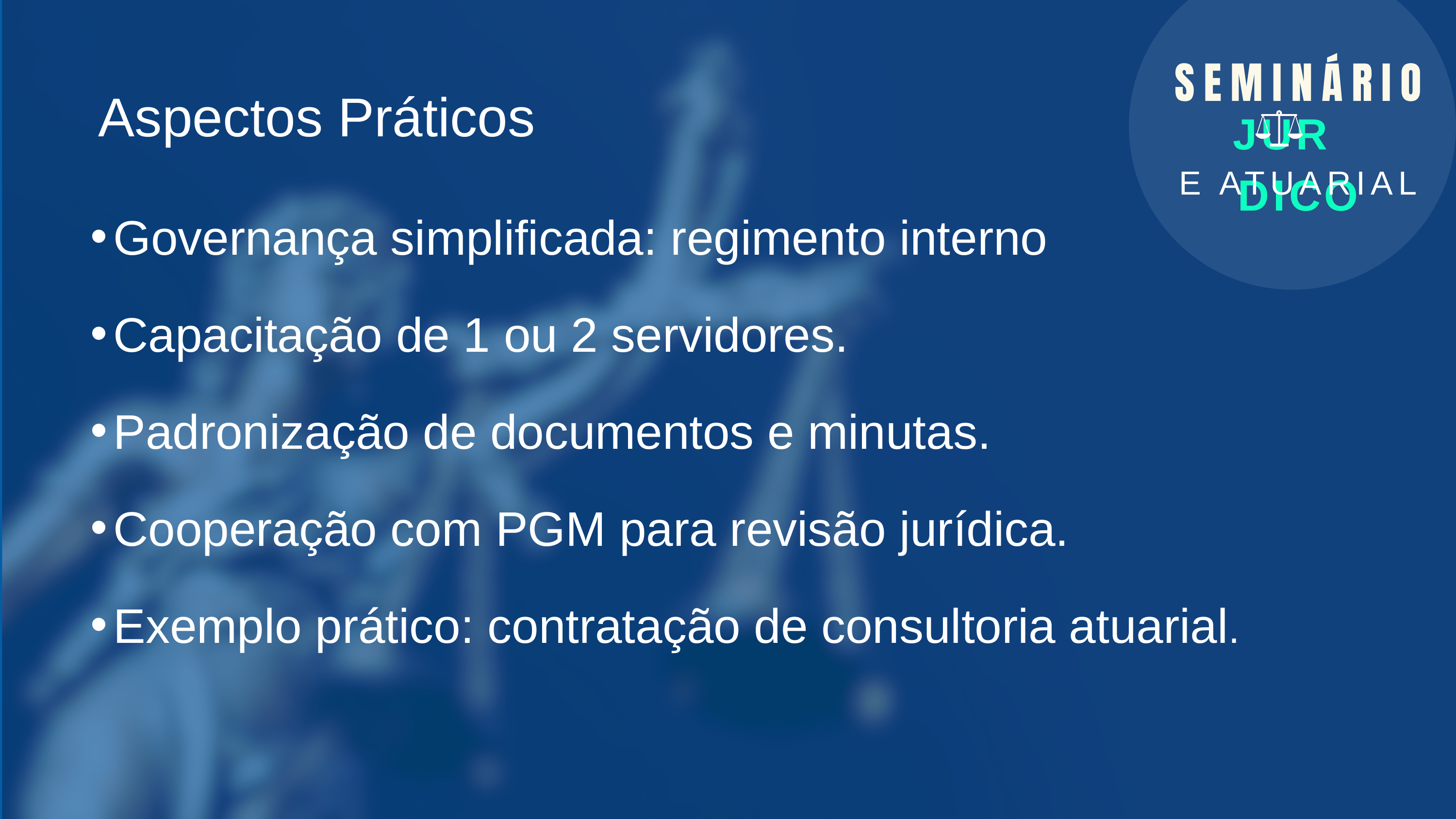

SEMINÁRIO
JUR   DICO

E ATUARIAL
Aspectos Práticos
Governança simplificada: regimento interno

Capacitação de 1 ou 2 servidores.

Padronização de documentos e minutas.

Cooperação com PGM para revisão jurídica.

Exemplo prático: contratação de consultoria atuarial.